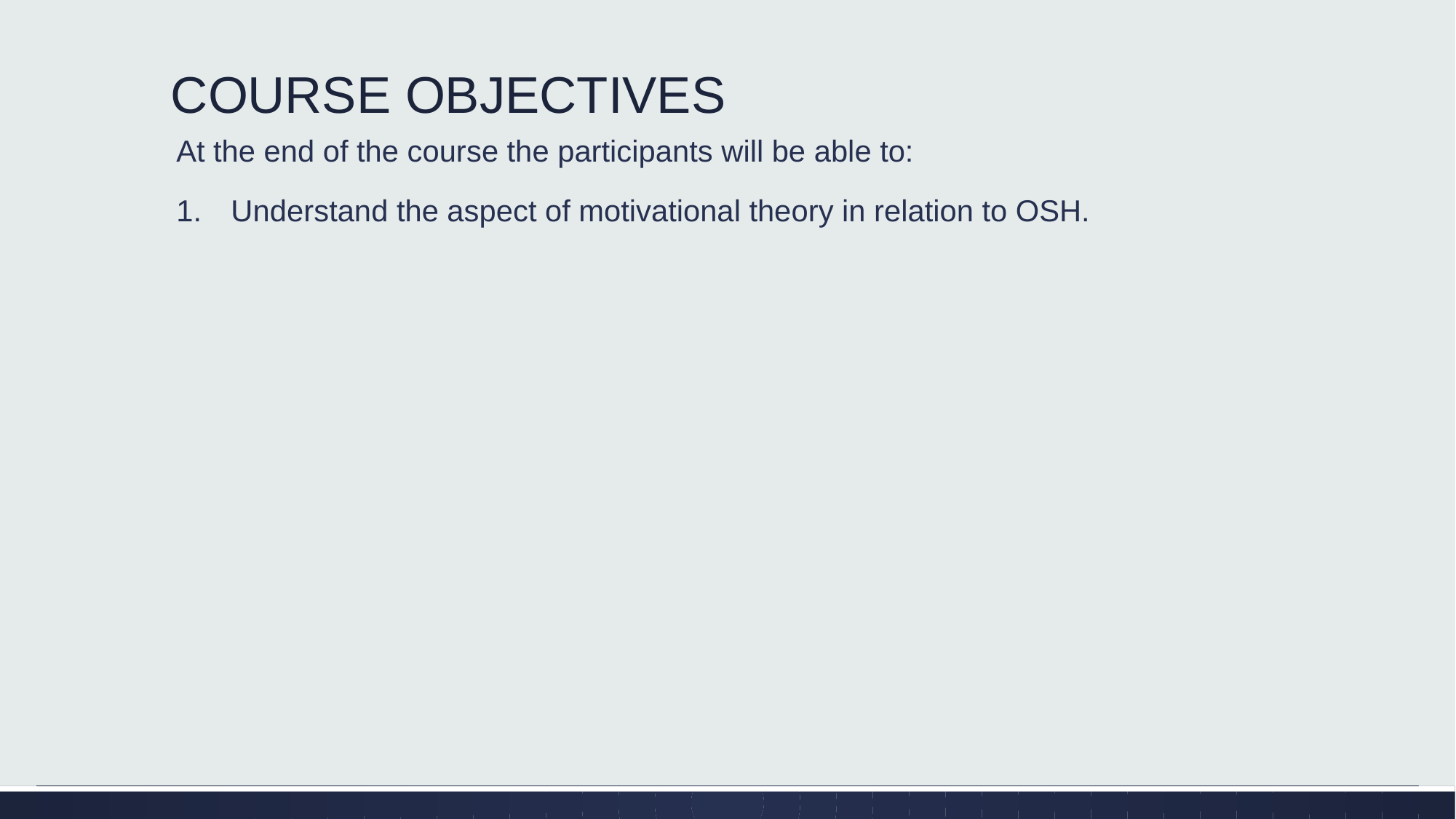

# COURSE OBJECTIVES
At the end of the course the participants will be able to:
Understand the aspect of motivational theory in relation to OSH.